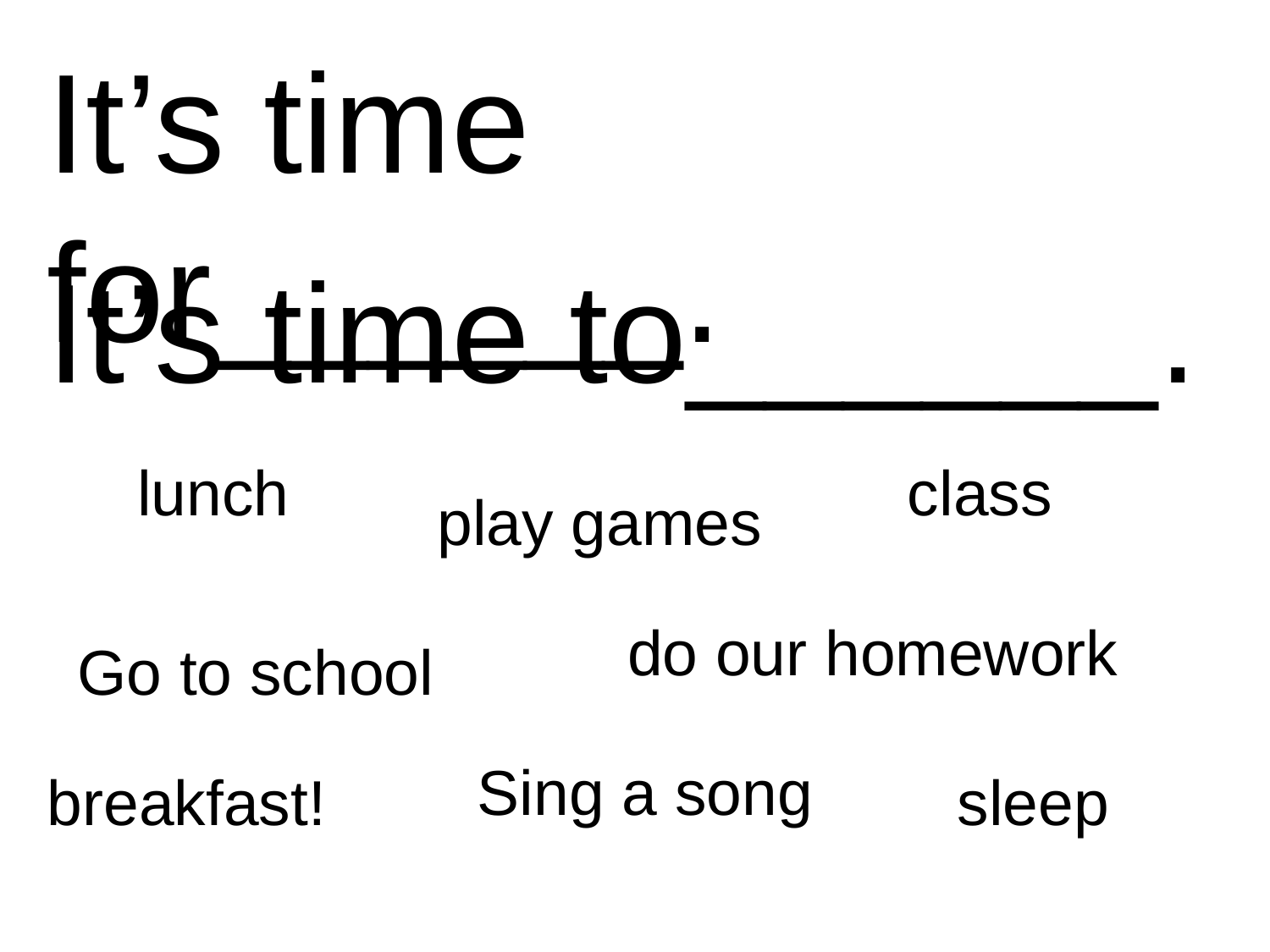

It’s time for______.
It’s time to______.
lunch
class
play games
do our homework
Go to school
Sing a song
breakfast!
sleep